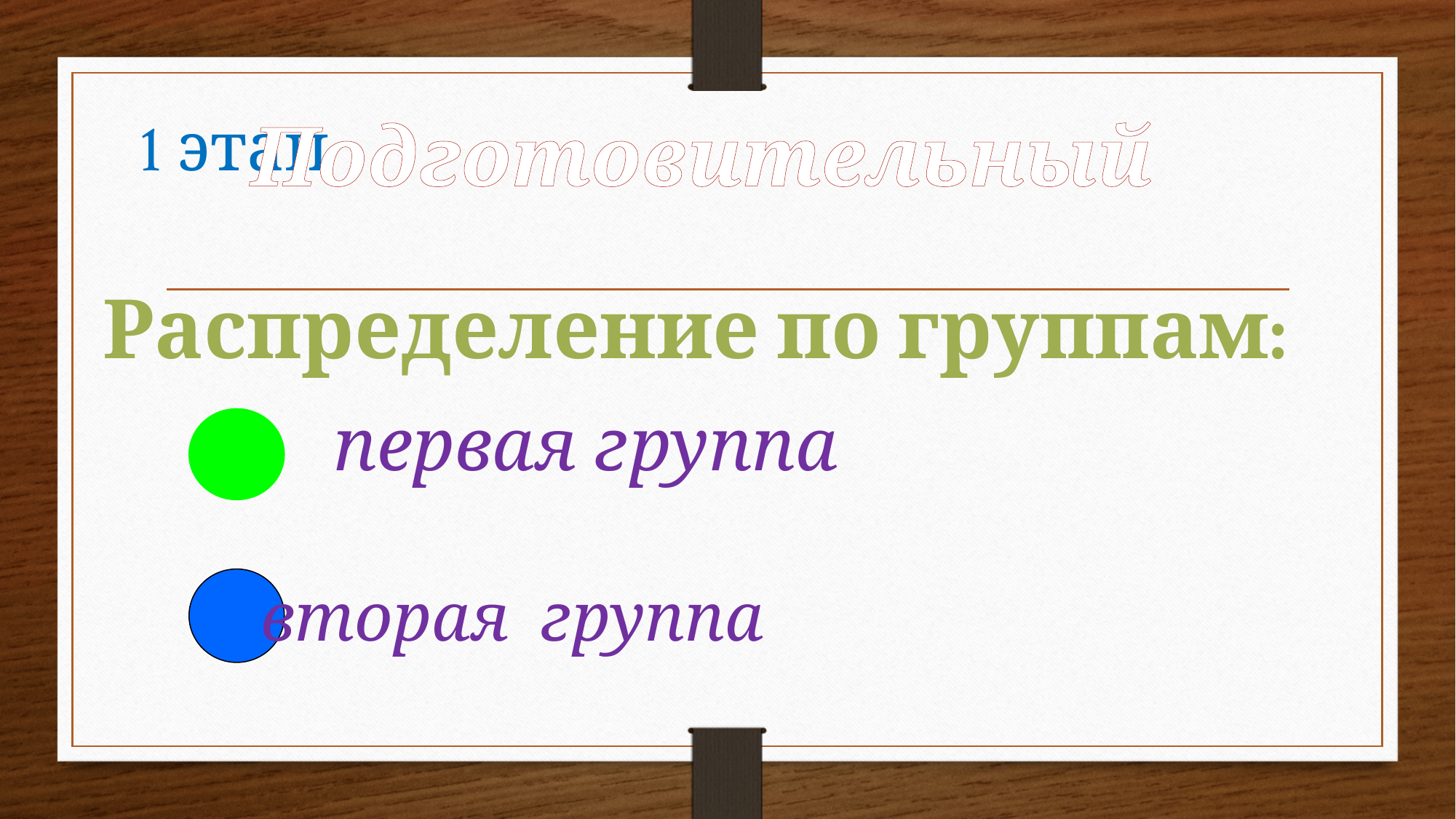

1 этап
Подготовительный
Распределение по группам:
первая группа

вторая  группа